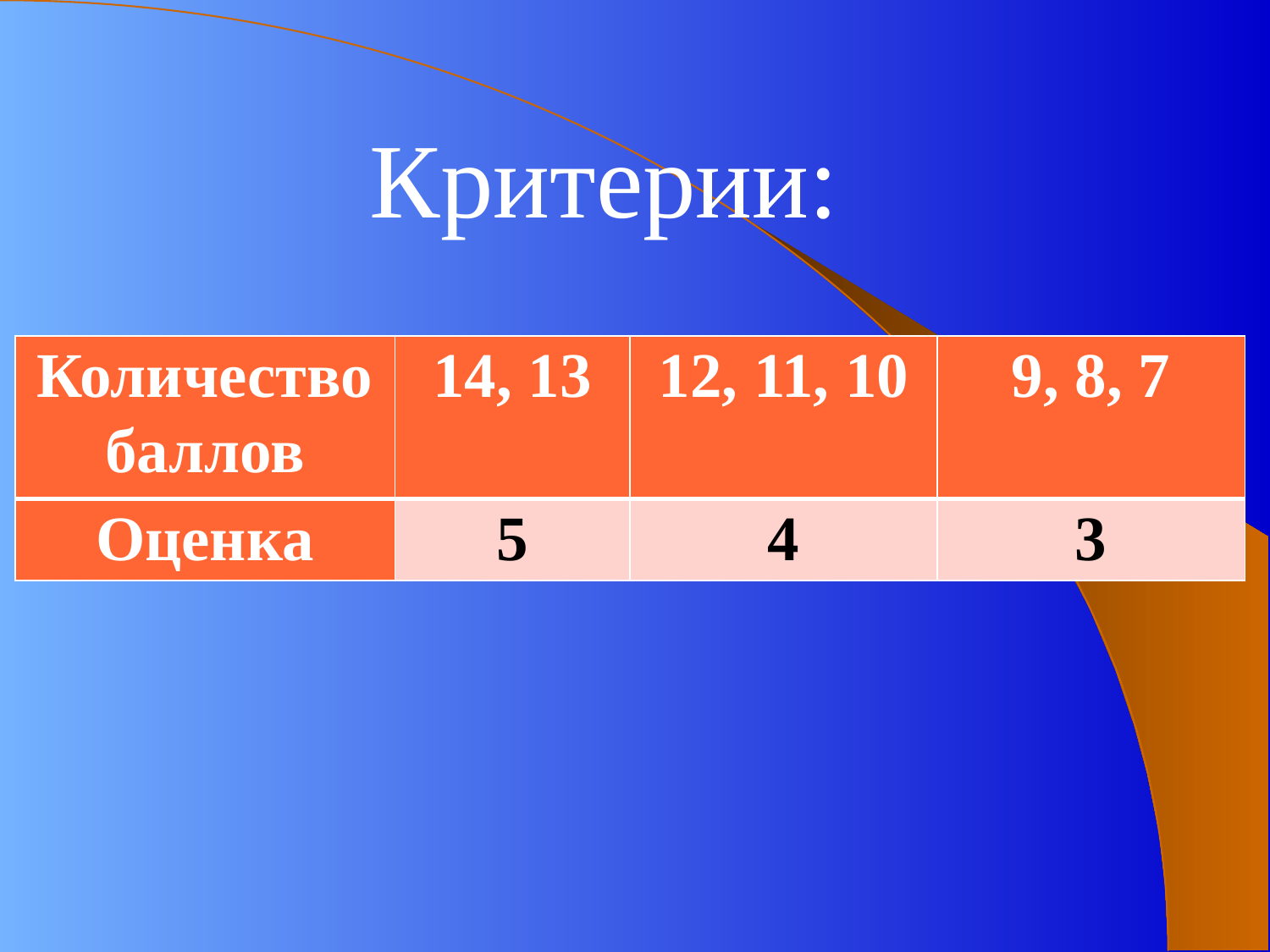

Критерии:
| Количество баллов | 14, 13 | 12, 11, 10 | 9, 8, 7 |
| --- | --- | --- | --- |
| Оценка | 5 | 4 | 3 |